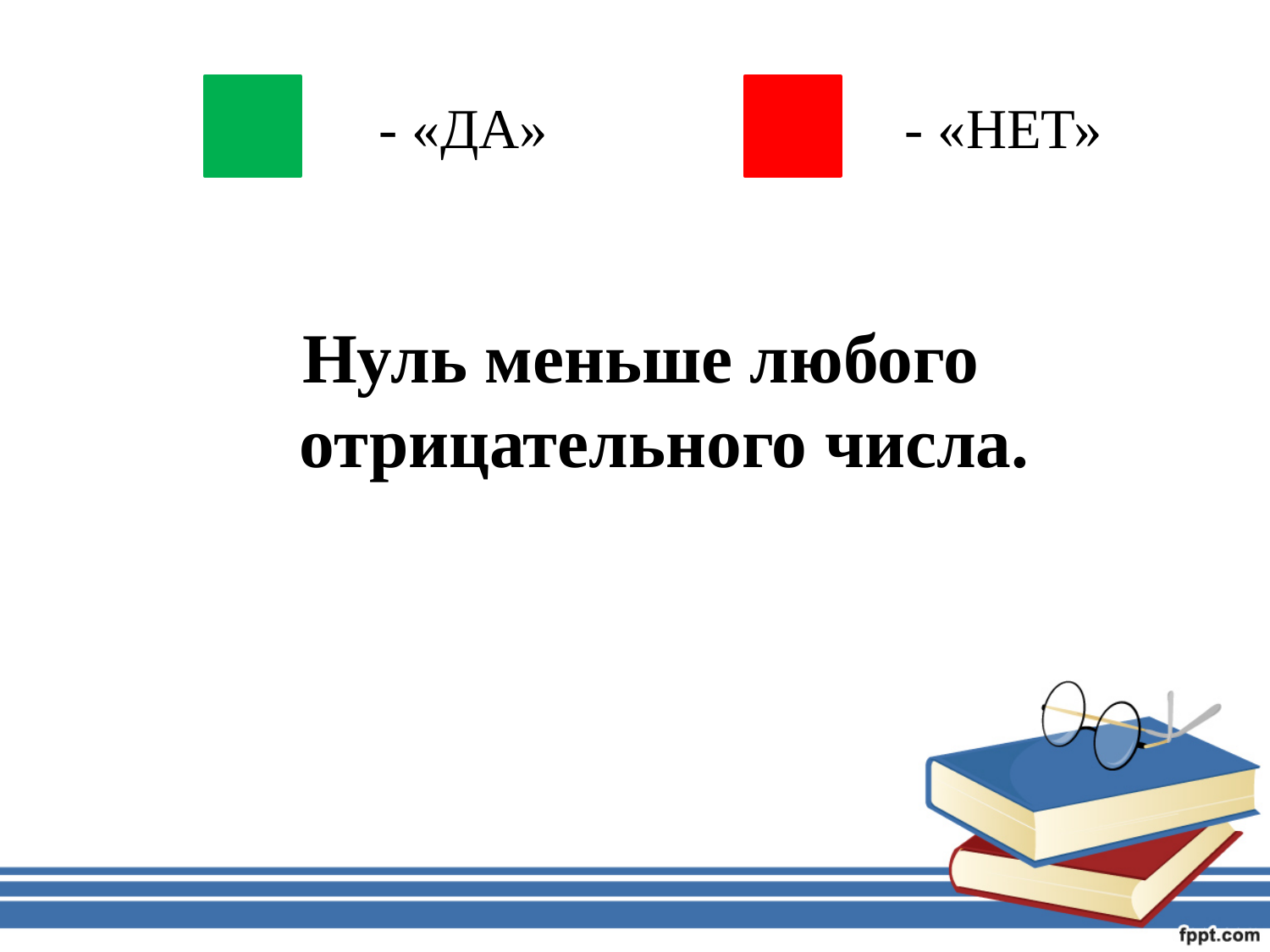

- «ДА»
- «НЕТ»
Нуль меньше любого отрицательного числа.